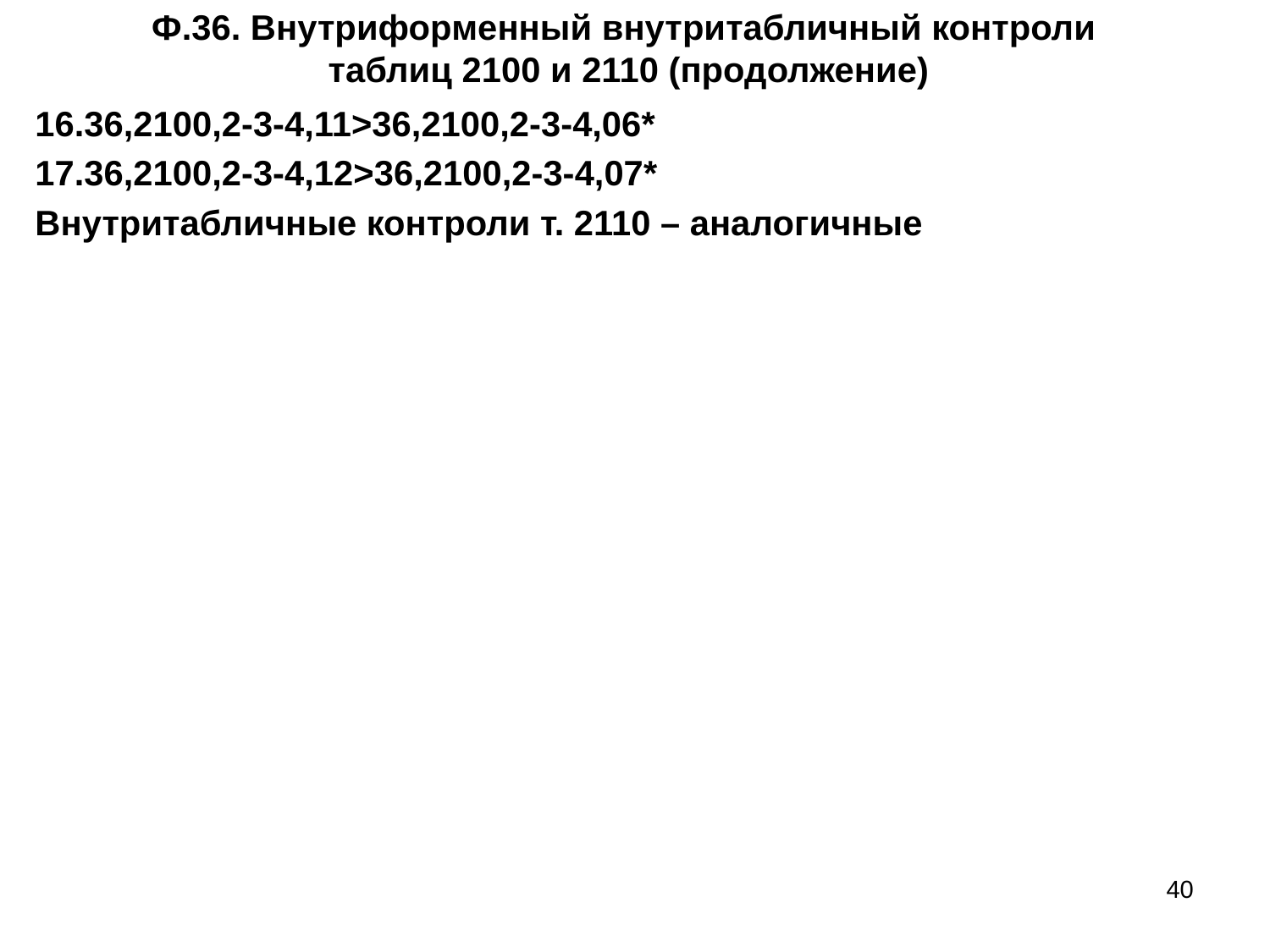

# Ф.36. Внутриформенный внутритабличный контроли таблиц 2100 и 2110 (продолжение)
16.36,2100,2-3-4,11>36,2100,2-3-4,06*
17.36,2100,2-3-4,12>36,2100,2-3-4,07*
Внутритабличные контроли т. 2110 – аналогичные

40